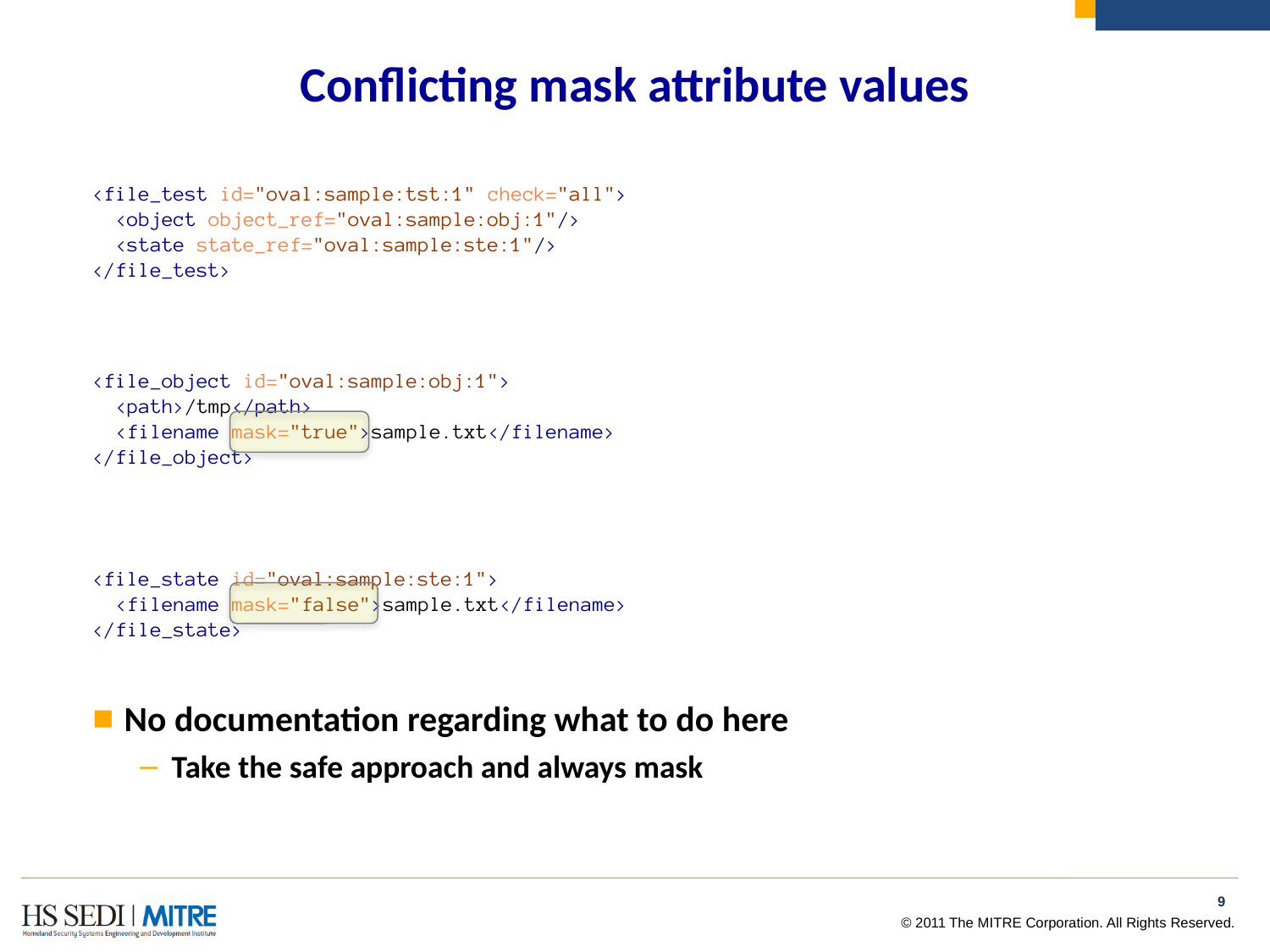

# Conflicting mask attribute values
<file_test id="oval:sample:tst:1" check="all">
  <object object_ref="oval:sample:obj:1"/>
  <state state_ref="oval:sample:ste:1"/>
</file_test>
<file_object id="oval:sample:obj:1">
  <path>/tmp</path>
  <filename mask="true">sample.txt</filename>
</file_object>

<file_state id="oval:sample:ste:1">
  <filename mask="false">sample.txt</filename>
</file_state>

No documentation regarding what to do here
Take the safe approach and always mask
9